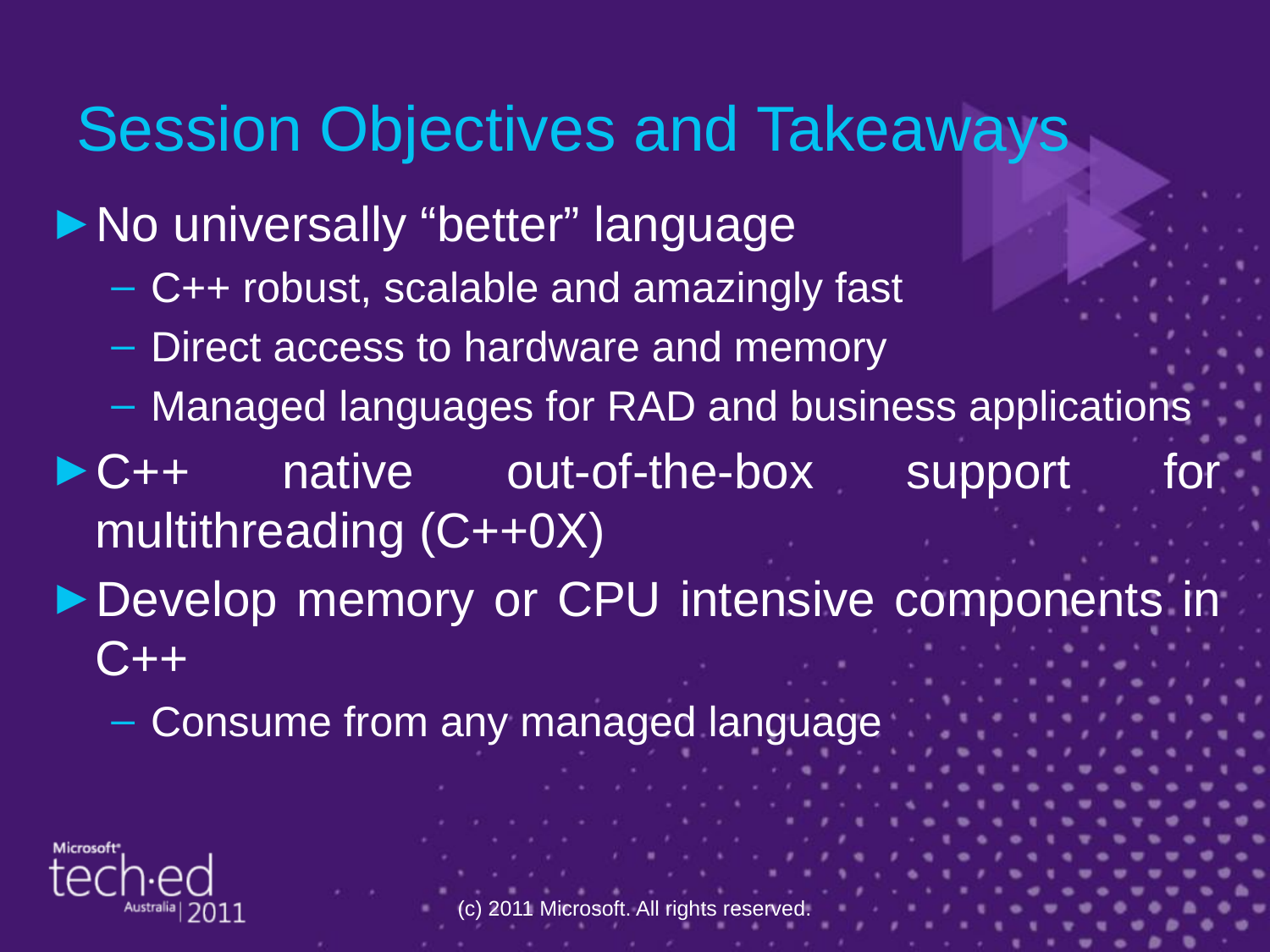

# Session Objectives and Takeaways
No universally “better” language
C++ robust, scalable and amazingly fast
Direct access to hardware and memory
Managed languages for RAD and business applications
C++ native out-of-the-box support for multithreading (C++0X)
Develop memory or CPU intensive components in C++
Consume from any managed language
(c) 2011 Microsoft. All rights reserved.